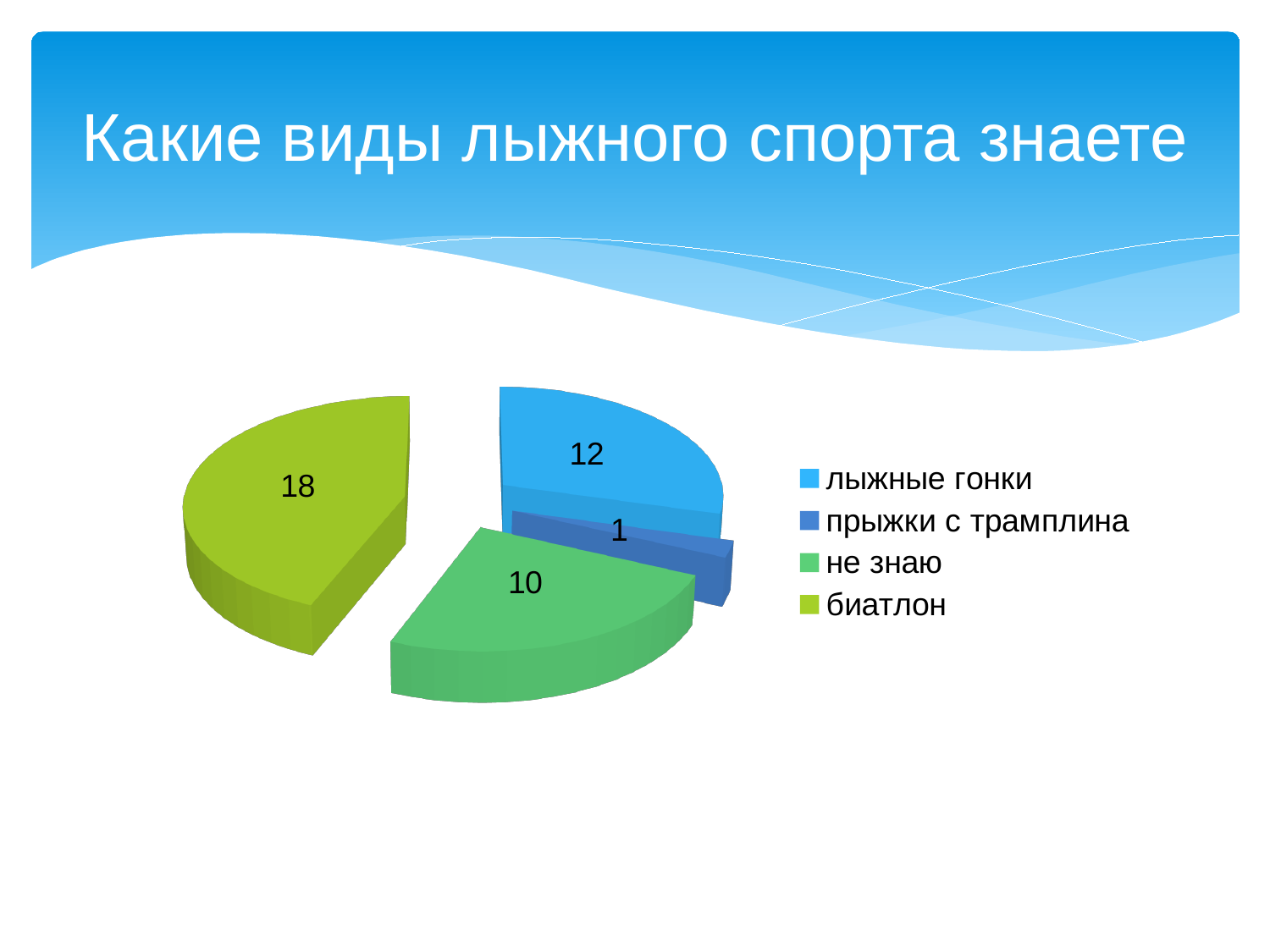

# Какие виды лыжного спорта знаете

[unsupported chart]